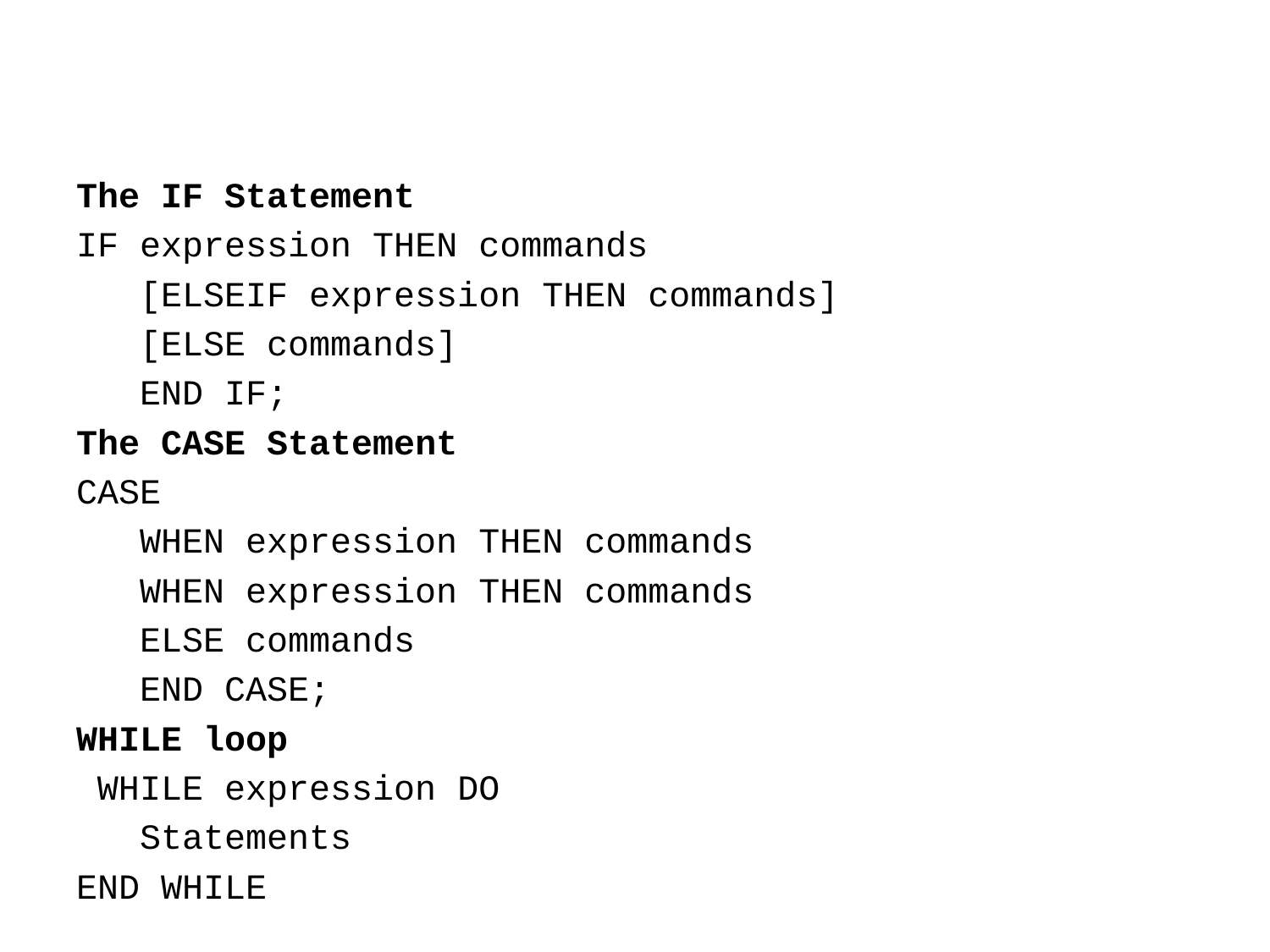

#
The IF Statement
IF expression THEN commands
   [ELSEIF expression THEN commands]
   [ELSE commands]
   END IF;
The CASE Statement
CASE
   WHEN expression THEN commands
   WHEN expression THEN commands
   ELSE commands
   END CASE;
WHILE loop
 WHILE expression DO
   Statements
END WHILE